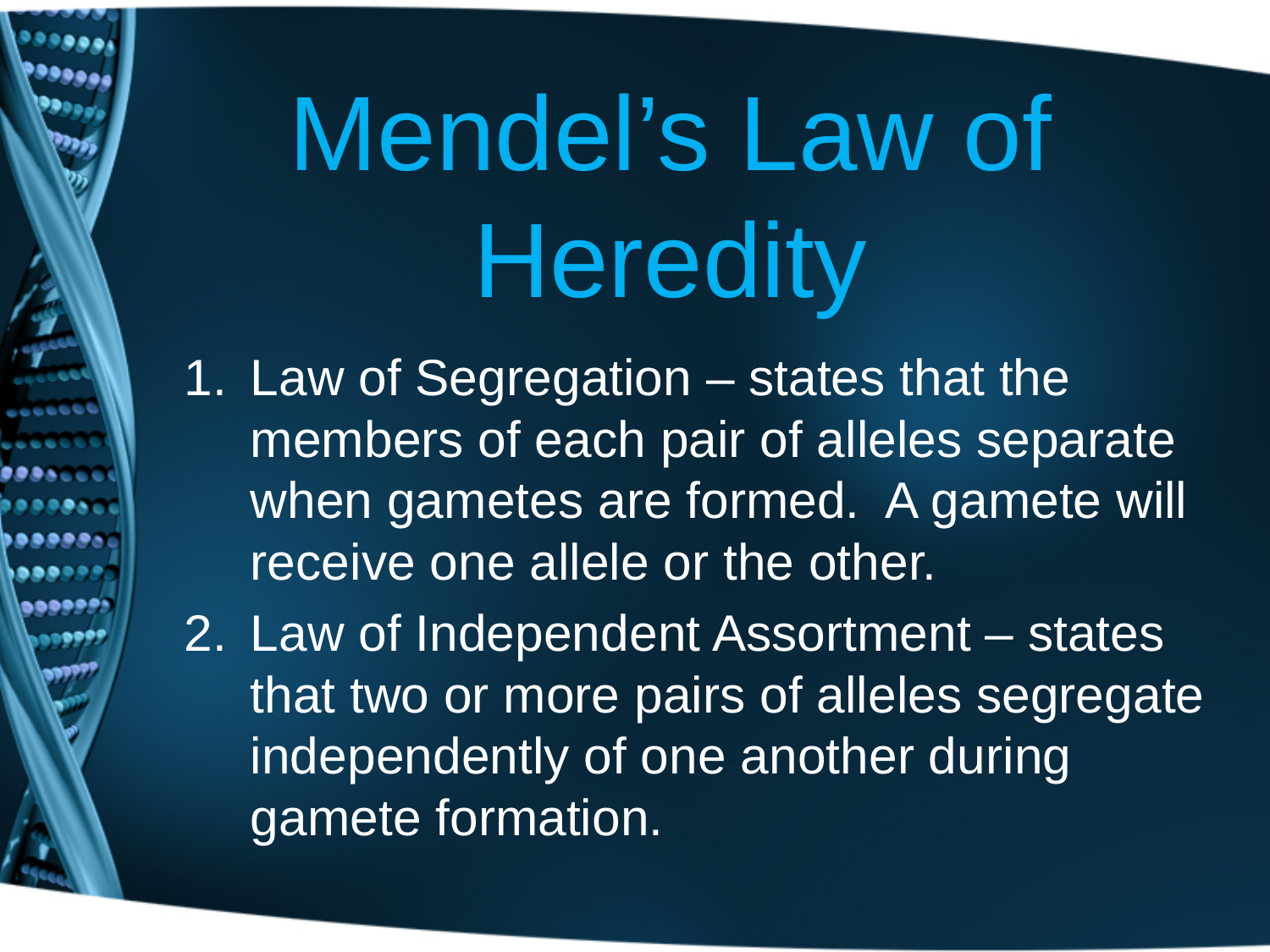

# Mendel’s Law of Heredity
Law of Segregation – states that the members of each pair of alleles separate when gametes are formed.  A gamete will receive one allele or the other.
Law of Independent Assortment – states that two or more pairs of alleles segregate independently of one another during gamete formation.